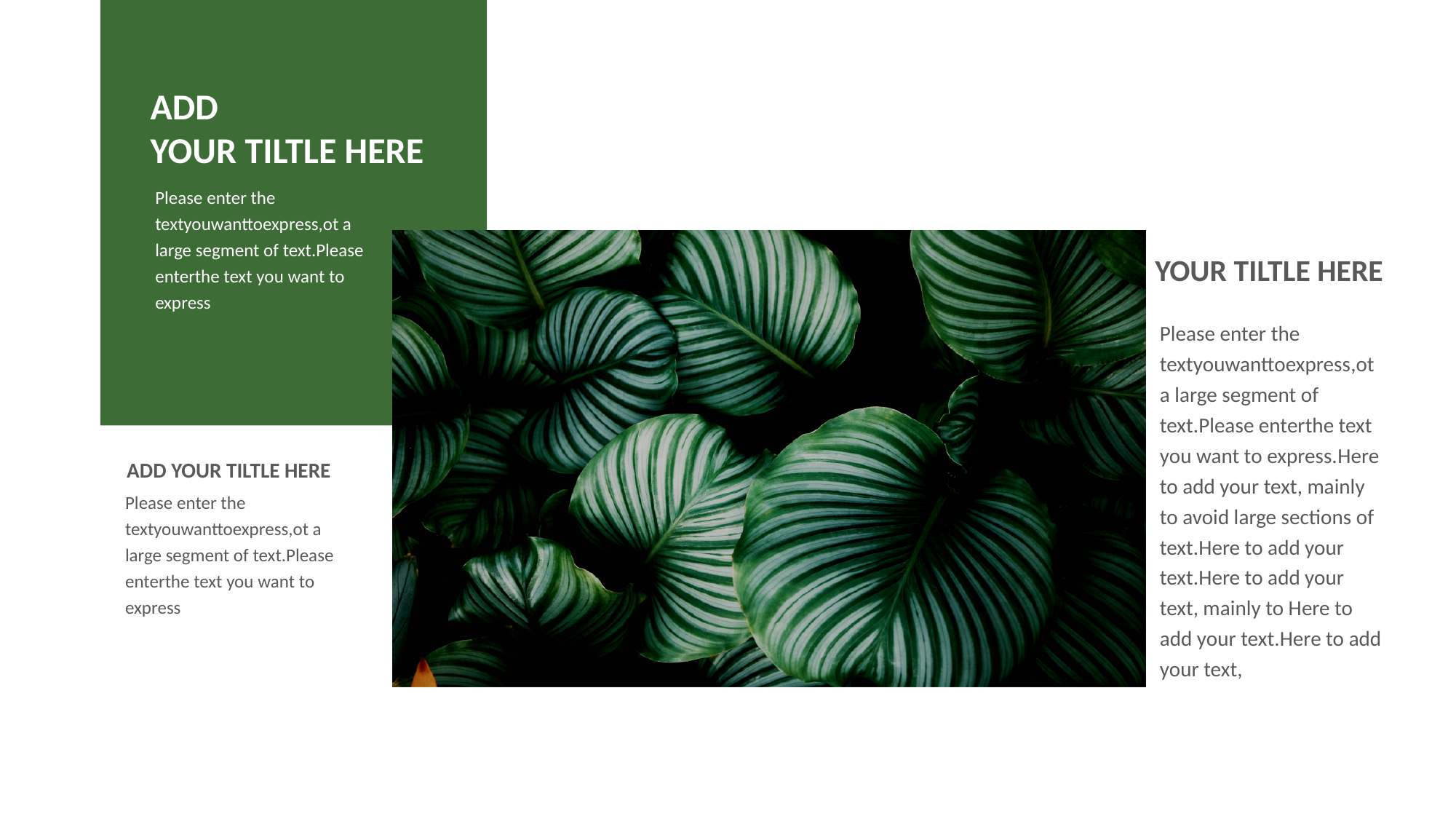

ADD
 YOUR TILTLE HERE
Please enter the textyouwanttoexpress,ot a large segment of text.Please enterthe text you want to express

YOUR TILTLE HERE
Please enter the textyouwanttoexpress,ot a large segment of text.Please enterthe text you want to express.Here to add your text, mainly to avoid large sections of text.Here to add your text.Here to add your text, mainly to Here to add your text.Here to add your text,
 ADD YOUR TILTLE HERE
Please enter the textyouwanttoexpress,ot a large segment of text.Please enterthe text you want to express